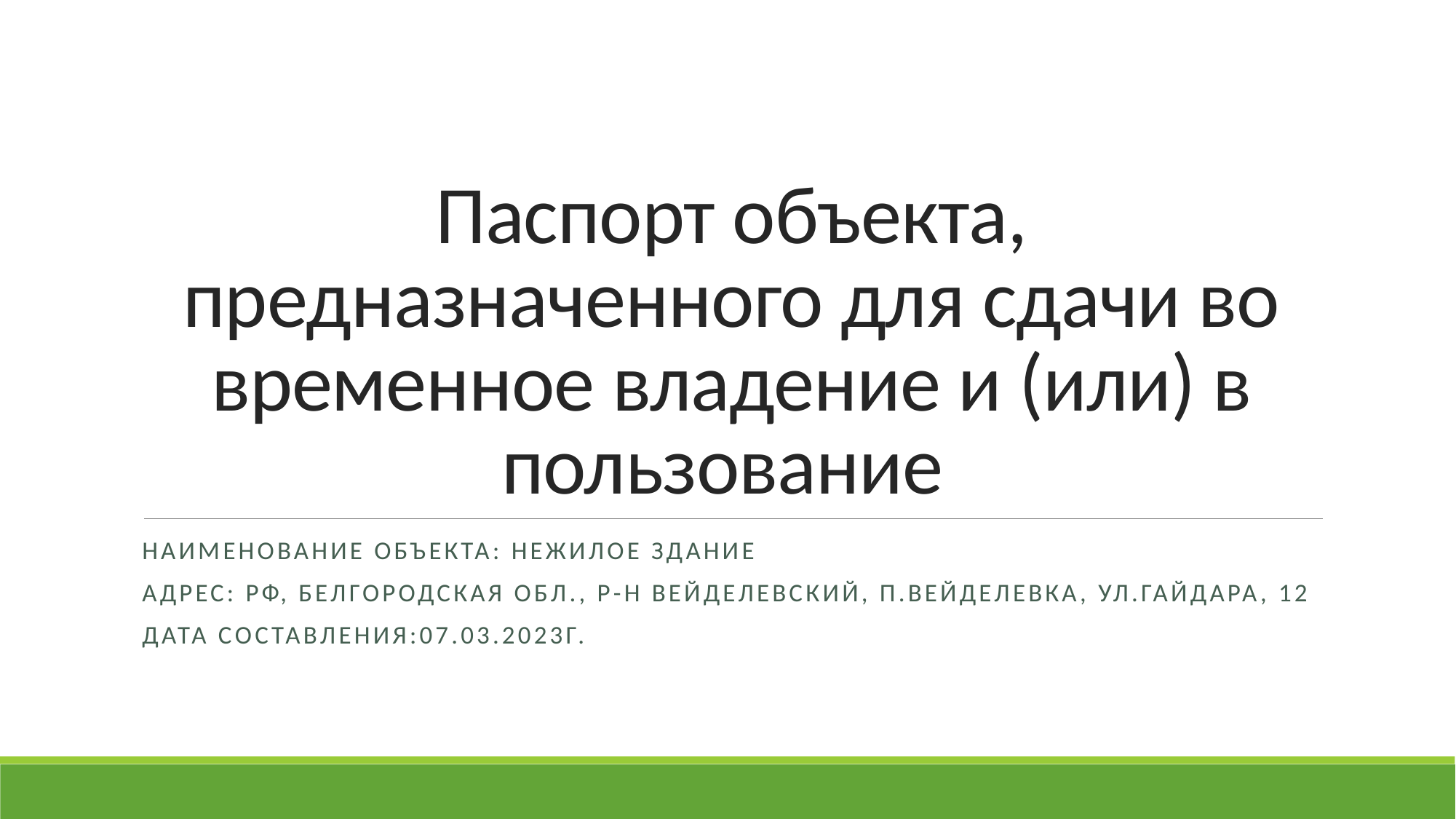

# Паспорт объекта, предназначенного для сдачи во временное владение и (или) в пользование
Наименование объекта: нежилое здание
АДРЕС: РФ, Белгородская обл., р-н Вейделевский, п.Вейделевка, ул.Гайдара, 12
ДАТА СОСТАВЛЕНИЯ:07.03.2023г.